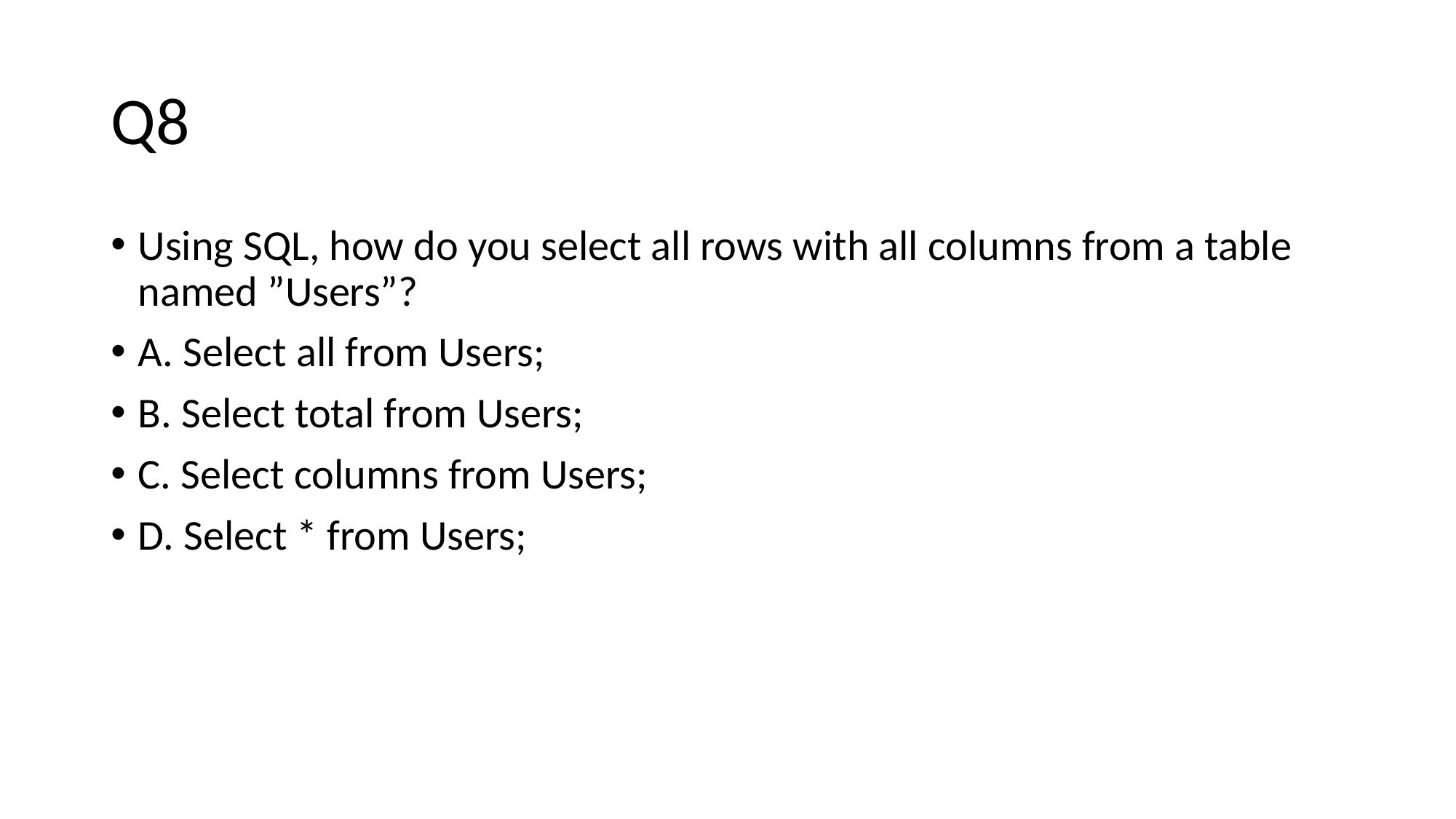

# Q8
Using SQL, how do you select all rows with all columns from a table named ”Users”?
A. Select all from Users;
B. Select total from Users;
C. Select columns from Users;
D. Select * from Users;